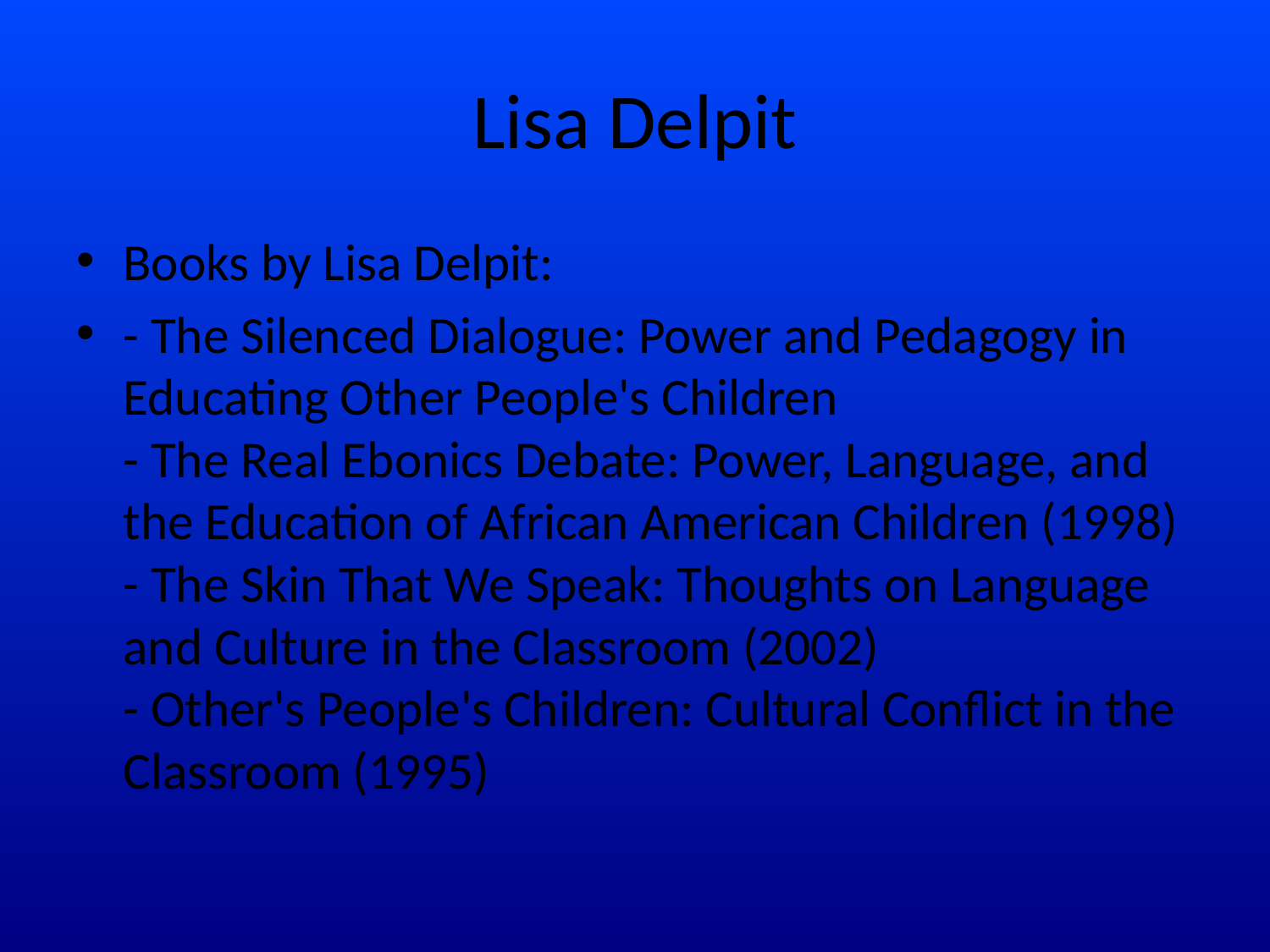

# Lisa Delpit
Books by Lisa Delpit:
- The Silenced Dialogue: Power and Pedagogy in Educating Other People's Children
- The Real Ebonics Debate: Power, Language, and the Education of African American Children (1998)
- The Skin That We Speak: Thoughts on Language and Culture in the Classroom (2002)
- Other's People's Children: Cultural Conflict in the Classroom (1995)